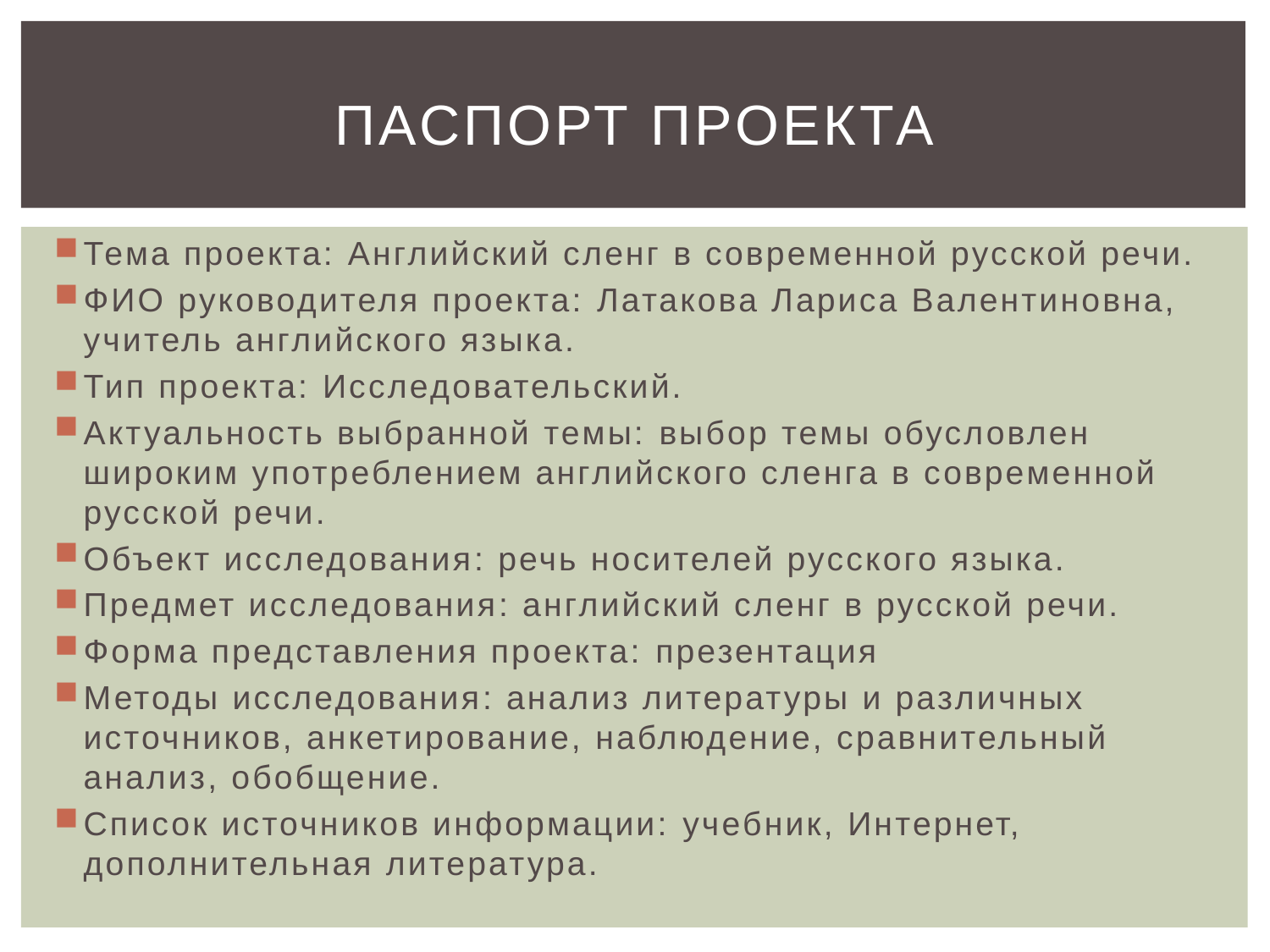

# Паспорт Проекта
Тема проекта: Английский сленг в современной русской речи.
ФИО руководителя проекта: Латакова Лариса Валентиновна, учитель английского языка.
Тип проекта: Исследовательский.
Актуальность выбранной темы: выбор темы обусловлен широким употреблением английского сленга в современной русской речи.
Объект исследования: речь носителей русского языка.
Предмет исследования: английский сленг в русской речи.
Форма представления проекта: презентация
Методы исследования: анализ литературы и различных источников, анкетирование, наблюдение, сравнительный анализ, обобщение.
Список источников информации: учебник, Интернет, дополнительная литература.